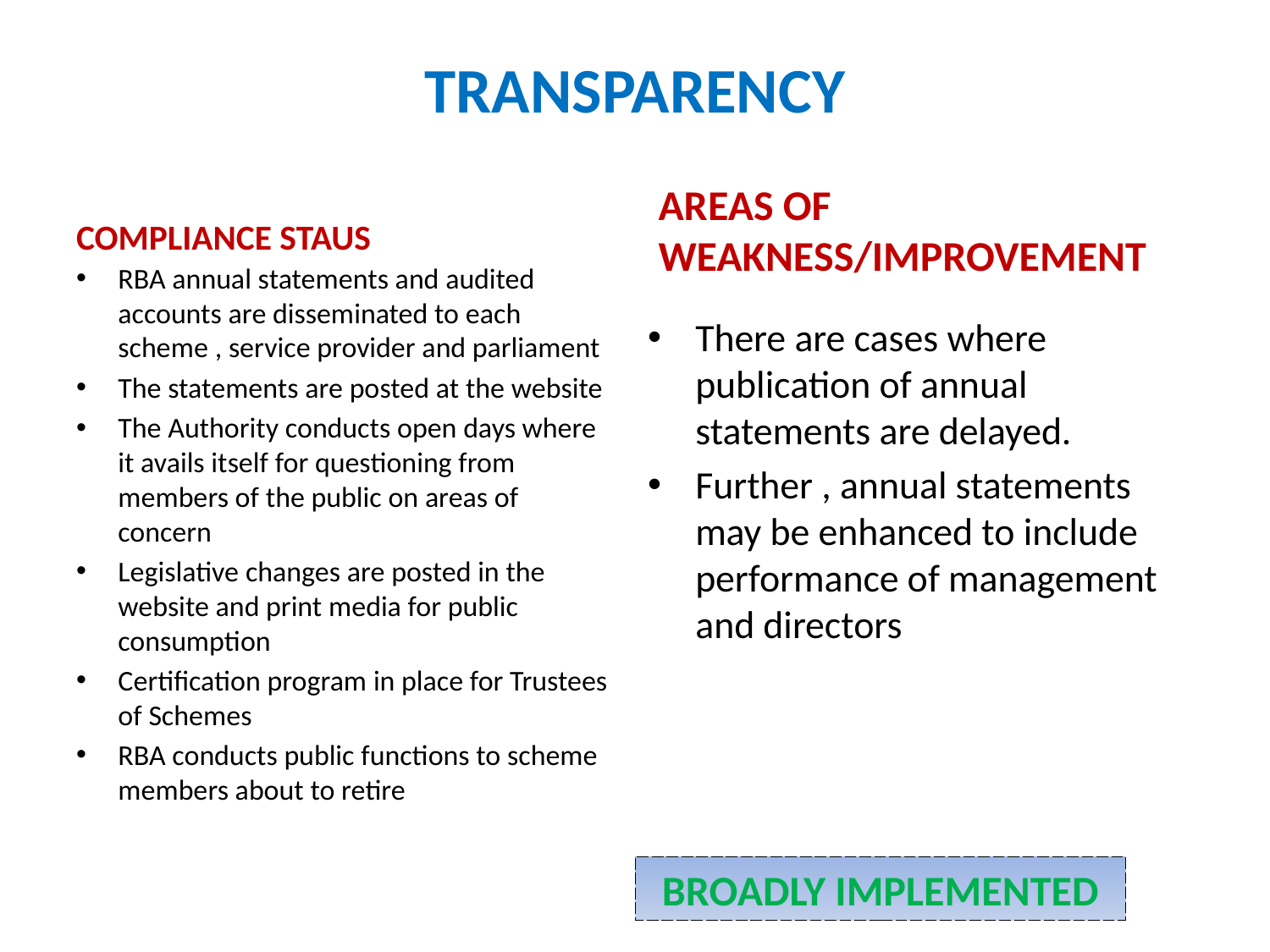

# TRANSPARENCY

COMPLIANCE STAUS

AREAS OF WEAKNESS/IMPROVEMENT
RBA annual statements and audited accounts are disseminated to each scheme , service provider and parliament
The statements are posted at the website
The Authority conducts open days where it avails itself for questioning from members of the public on areas of concern
Legislative changes are posted in the website and print media for public consumption
Certification program in place for Trustees of Schemes
RBA conducts public functions to scheme members about to retire

There are cases where publication of annual statements are delayed.
Further , annual statements may be enhanced to include performance of management and directors
BROADLY IMPLEMENTED